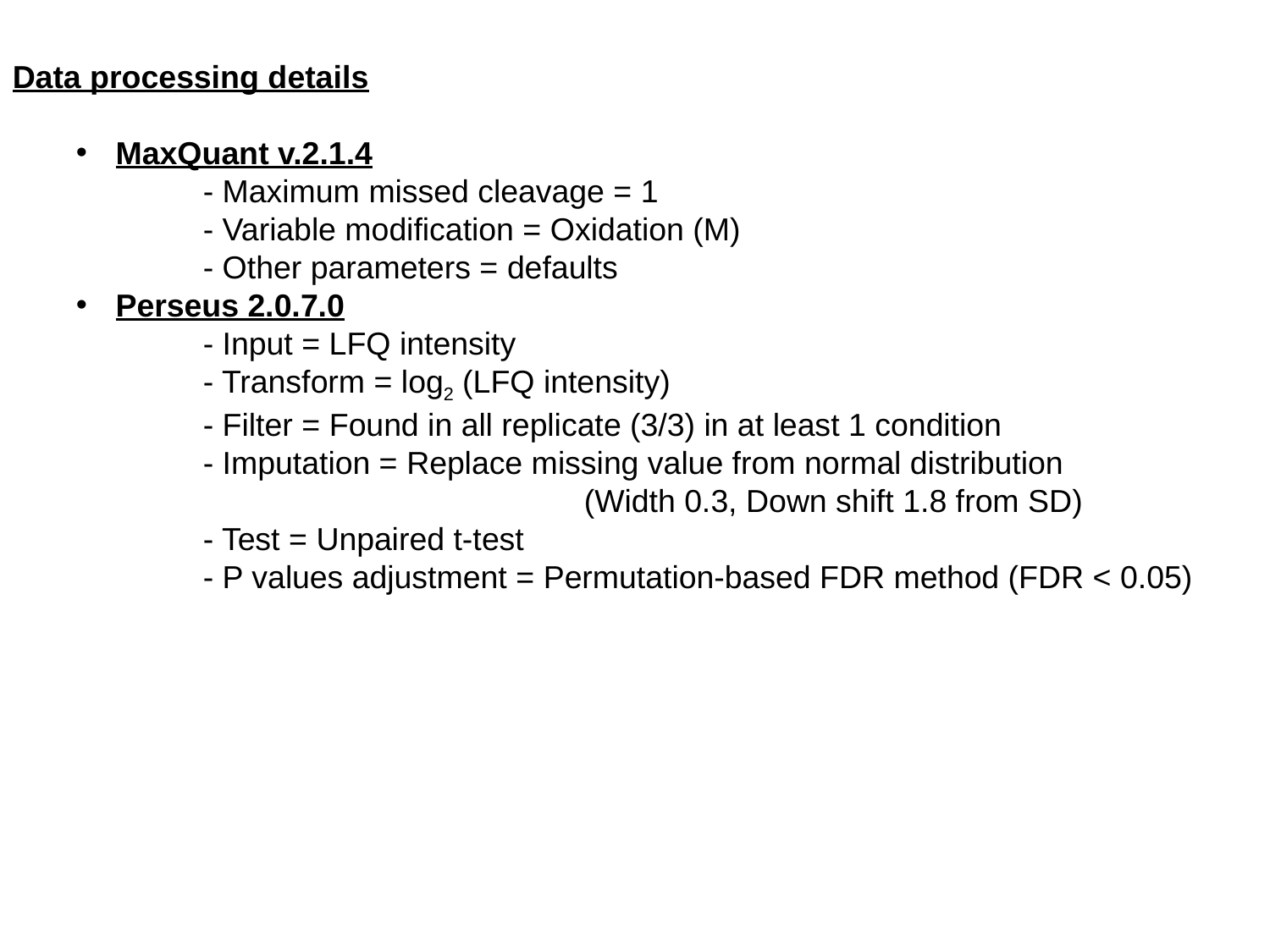

Data processing details

MaxQuant v.2.1.4
	- Maximum missed cleavage = 1
	- Variable modification = Oxidation (M)
	- Other parameters = defaults
Perseus 2.0.7.0
	- Input = LFQ intensity
	- Transform = log2 (LFQ intensity)
	- Filter = Found in all replicate (3/3) in at least 1 condition
	- Imputation = Replace missing value from normal distribution
				(Width 0.3, Down shift 1.8 from SD)
	- Test = Unpaired t-test
	- P values adjustment = Permutation-based FDR method (FDR < 0.05)